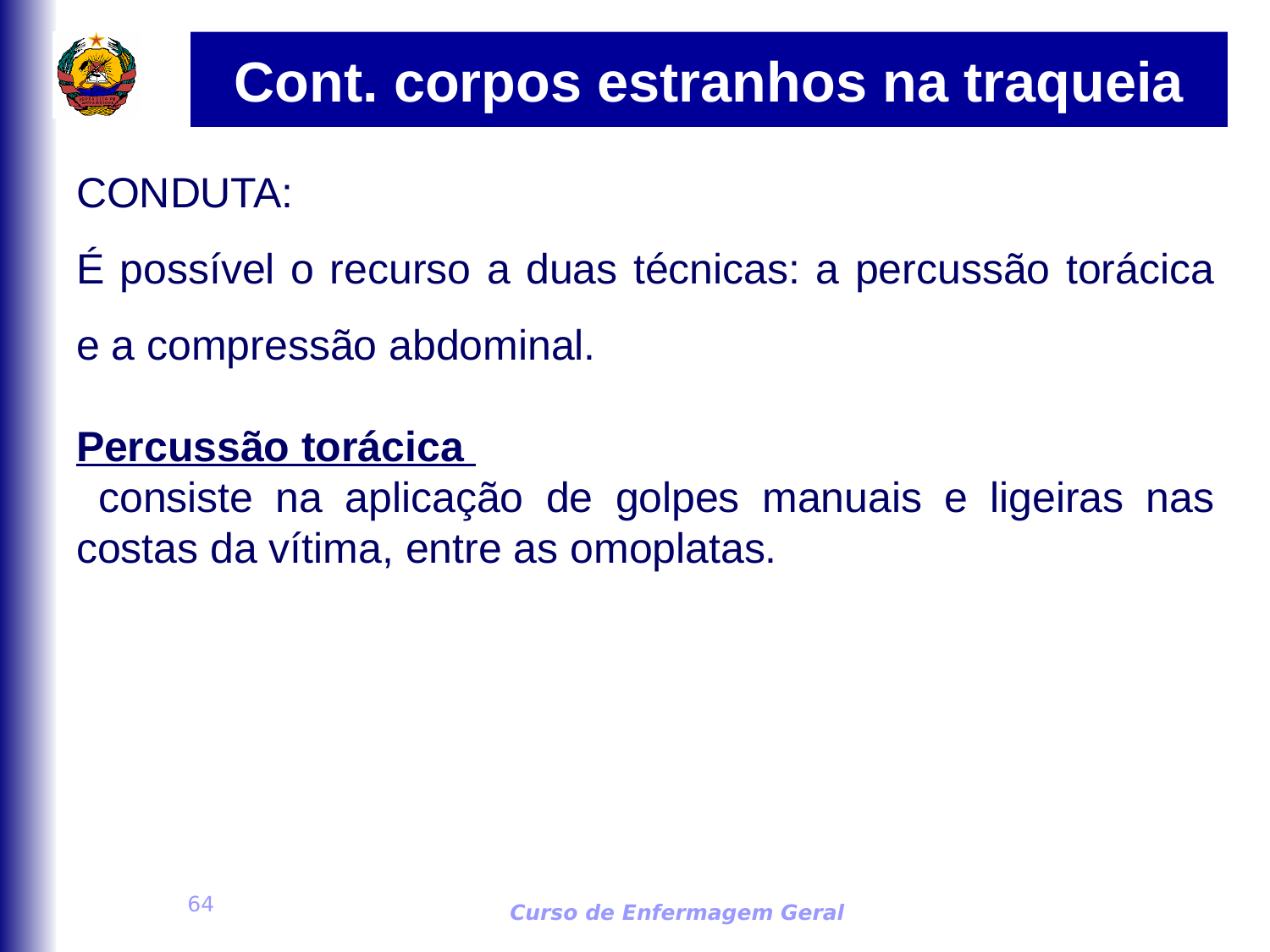

# Cont. corpos estranhos na traqueia
CONDUTA:
É possível o recurso a duas técnicas: a percussão torácica e a compressão abdominal.

Percussão torácica
 consiste na aplicação de golpes manuais e ligeiras nas costas da vítima, entre as omoplatas.

64
Curso de Enfermagem Geral